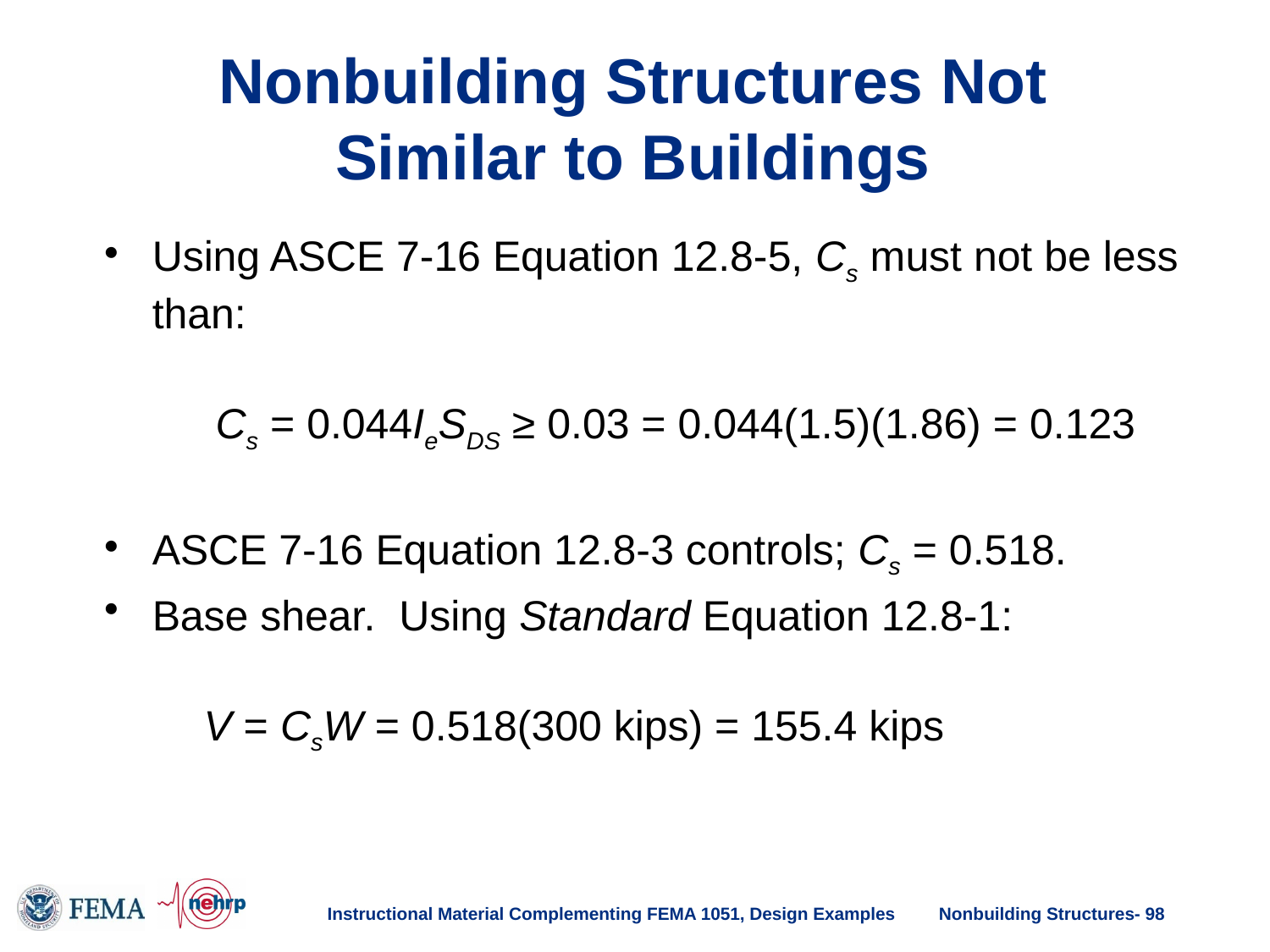

# Nonbuilding Structures Not Similar to Buildings
Using ASCE 7-16 Equation 12.8-5, Cs must not be less than:
    Cs = 0.044IeSDS ≥ 0.03 = 0.044(1.5)(1.86) = 0.123

ASCE 7-16 Equation 12.8-3 controls; Cs = 0.518.
Base shear.  Using Standard Equation 12.8-1:
   V = CsW = 0.518(300 kips) = 155.4 kips

Instructional Material Complementing FEMA 1051, Design Examples
Nonbuilding Structures- 98